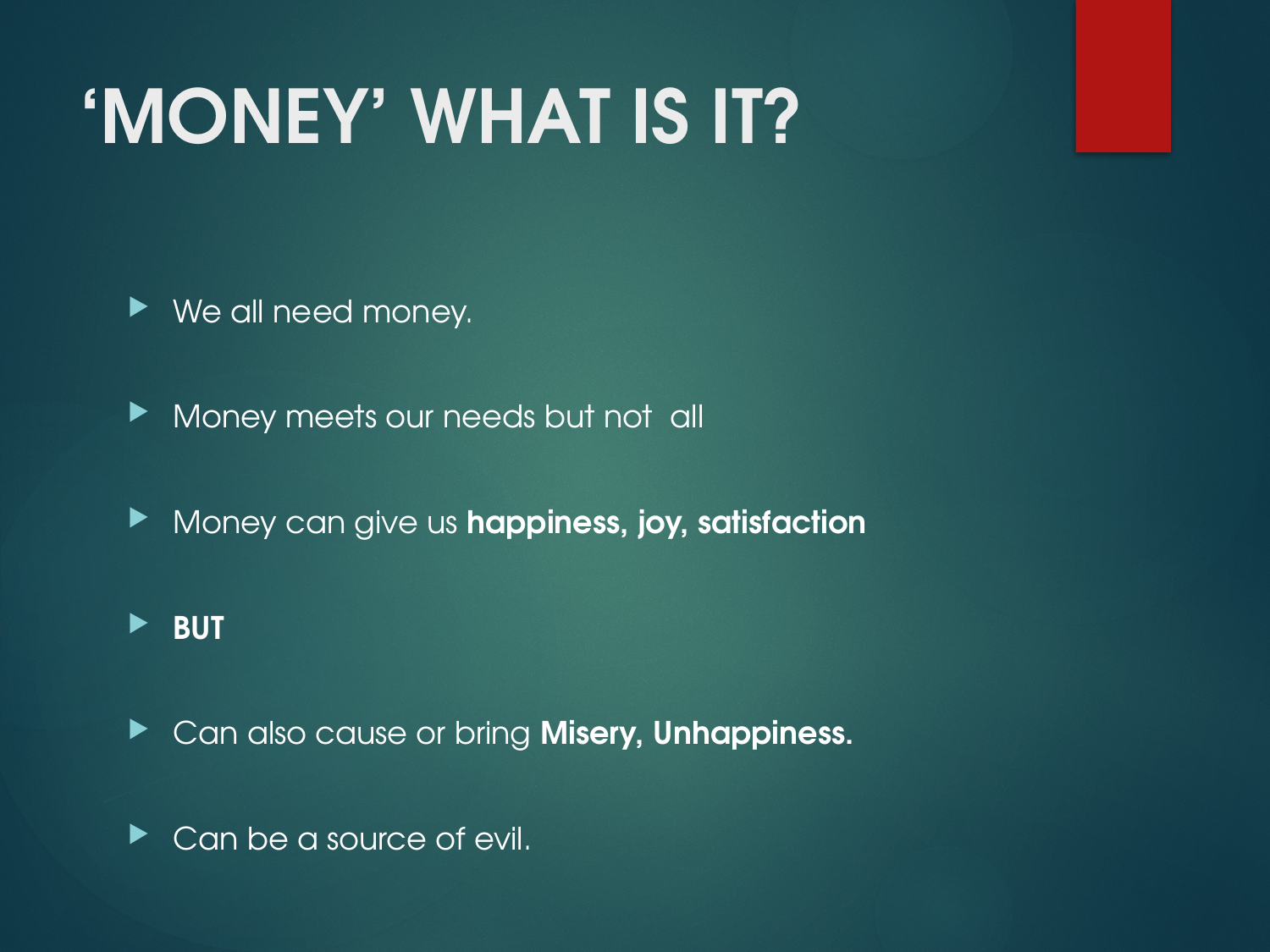

# ‘MONEY’ WHAT IS IT?
We all need money.

Money meets our needs but not  all

Money can give us happiness, joy, satisfaction

BUT

Can also cause or bring Misery, Unhappiness.

Can be a source of evil.